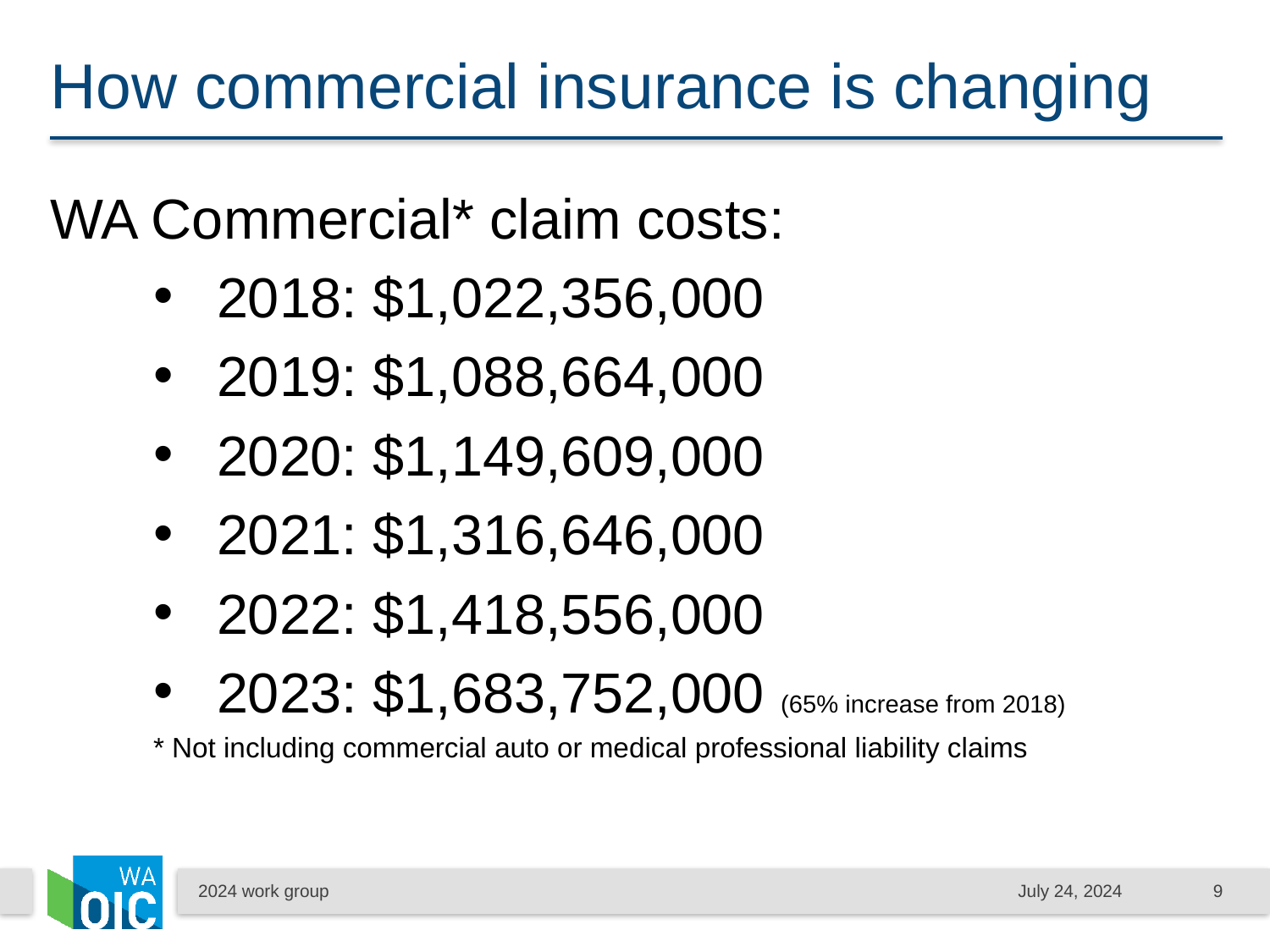

# How commercial insurance is changing
WA Commercial* claim costs:
2018: $1,022,356,000
2019: $1,088,664,000
2020: $1,149,609,000
2021: $1,316,646,000
2022: $1,418,556,000
2023: $1,683,752,000 (65% increase from 2018)
* Not including commercial auto or medical professional liability claims

2024 work group
July 24, 2024
9